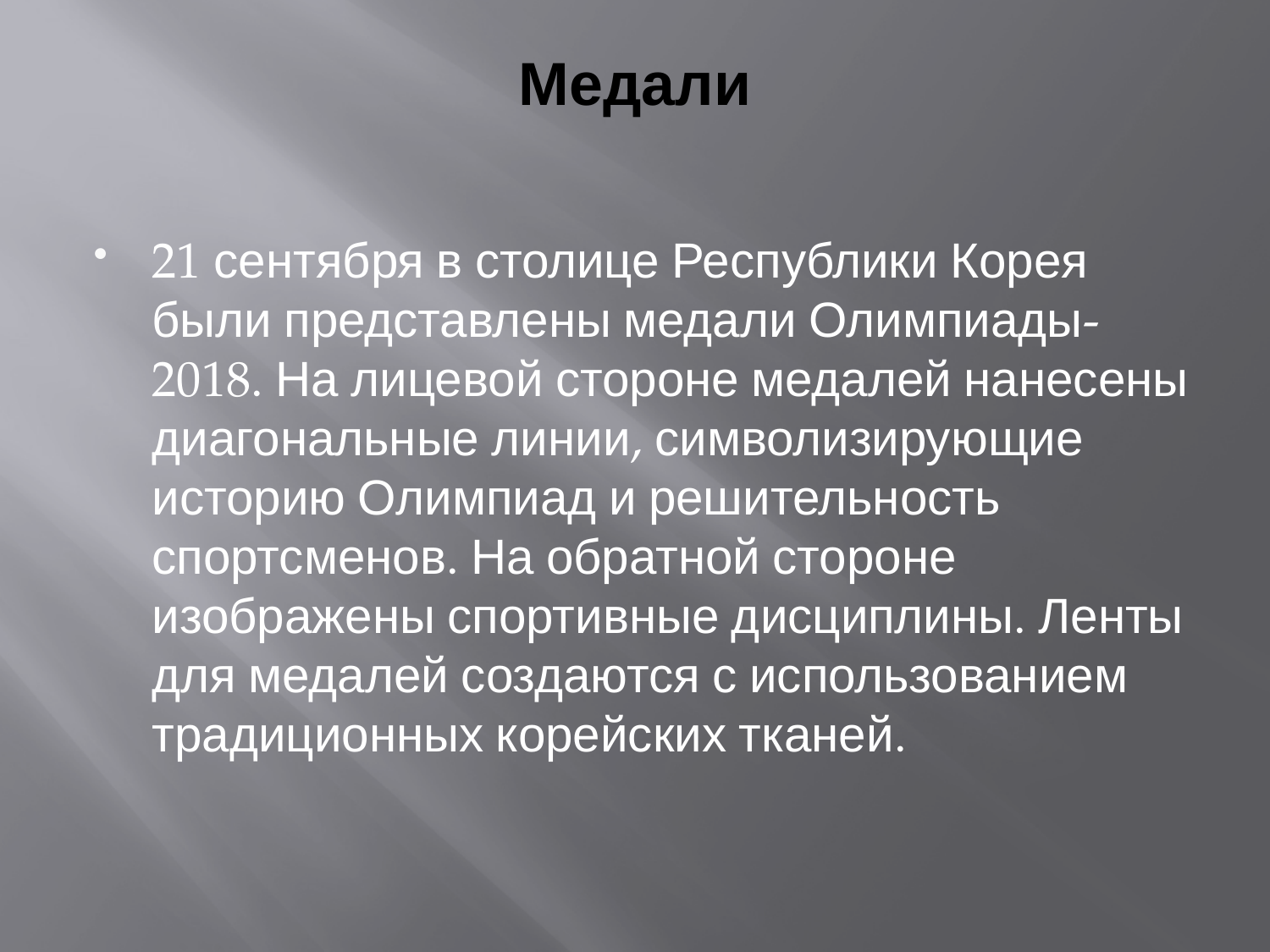

# Медали
21 сентября в столице Республики Корея были представлены медали Олимпиады-2018. На лицевой стороне медалей нанесены диагональные линии, символизирующие историю Олимпиад и решительность спортсменов. На обратной стороне изображены спортивные дисциплины. Ленты для медалей создаются с использованием традиционных корейских тканей.